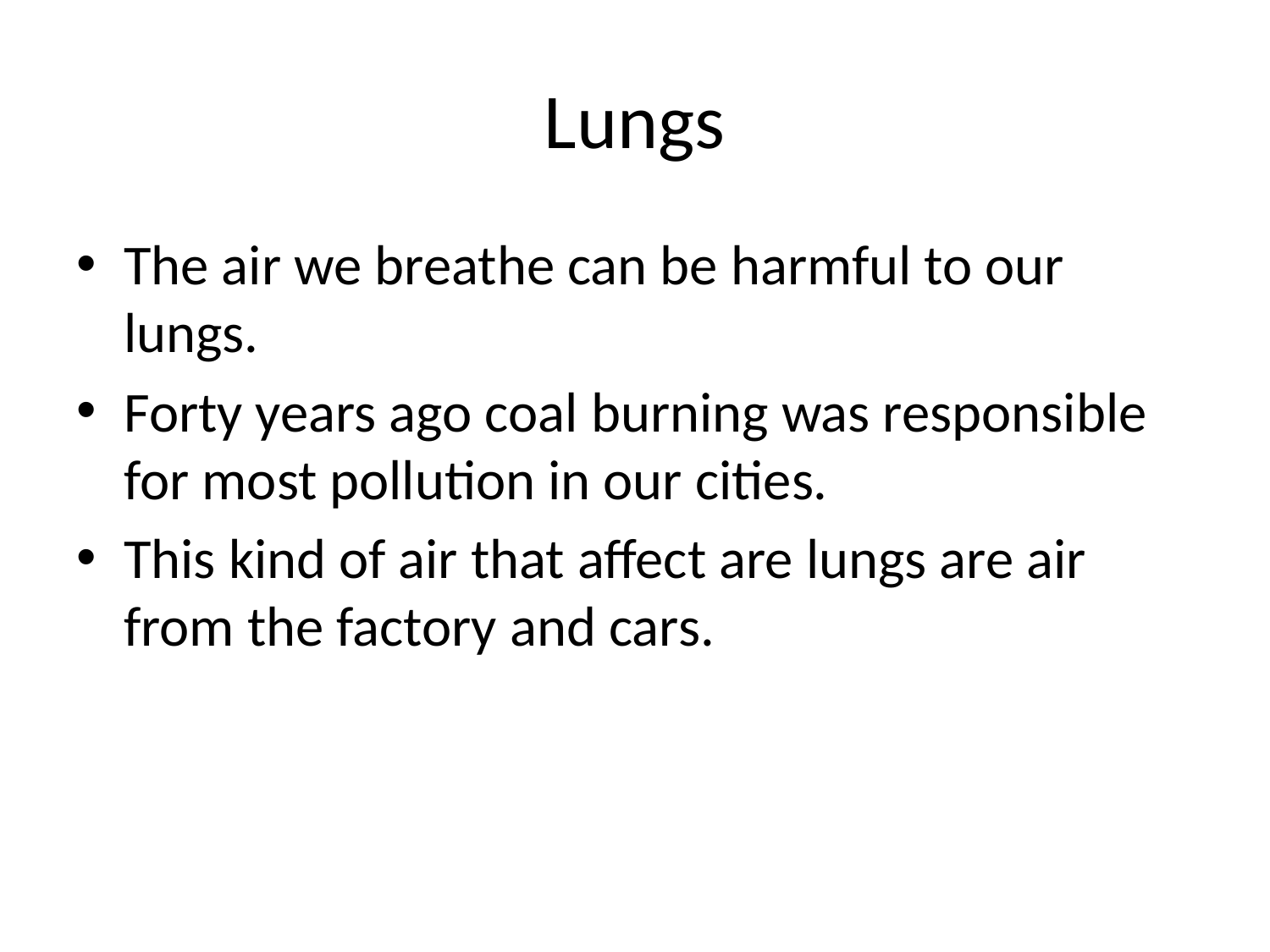

# Lungs
The air we breathe can be harmful to our lungs.
Forty years ago coal burning was responsible for most pollution in our cities.
This kind of air that affect are lungs are air from the factory and cars.